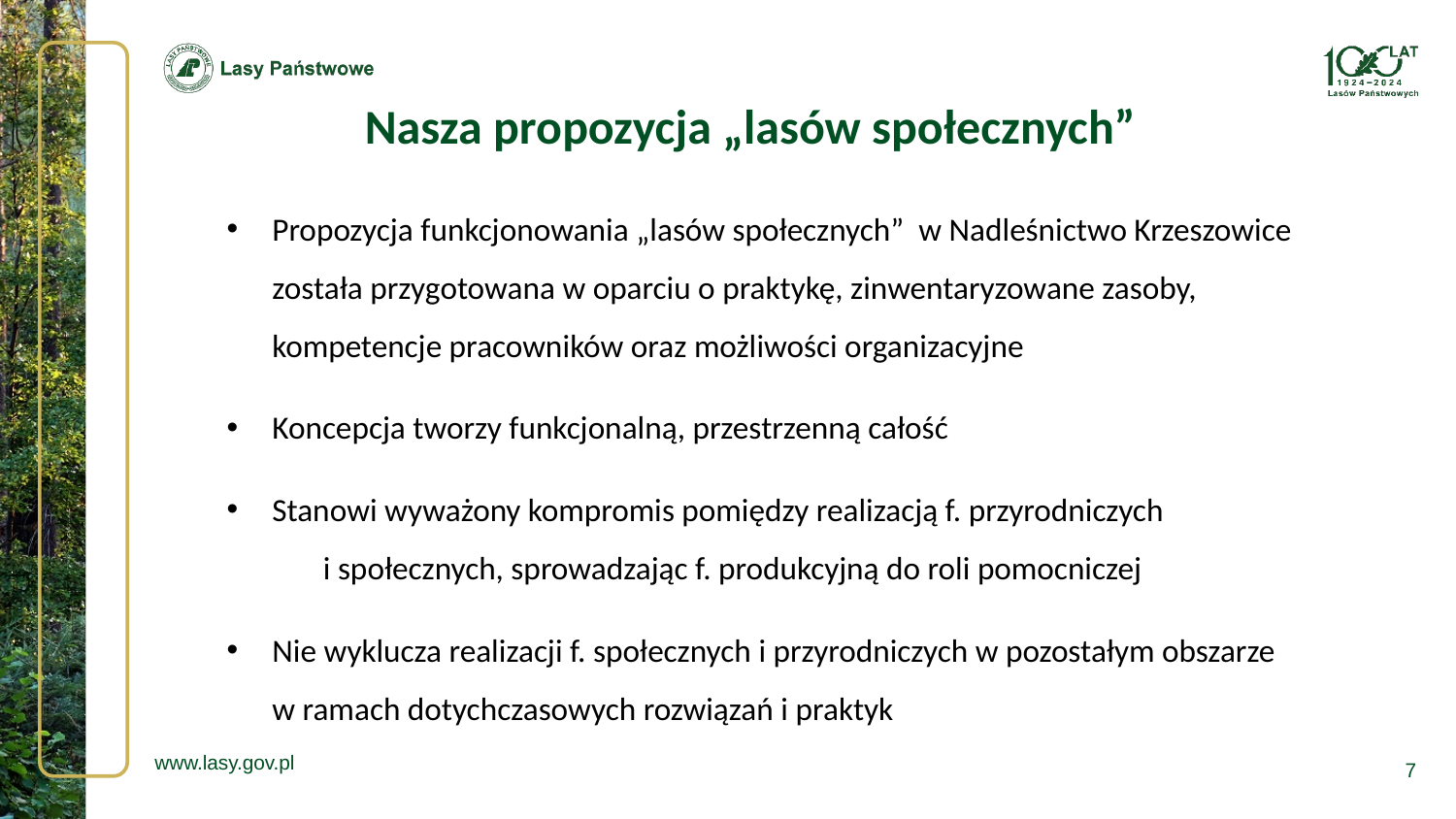

Nasza propozycja „lasów społecznych”
Propozycja funkcjonowania „lasów społecznych”  w Nadleśnictwo Krzeszowice została przygotowana w oparciu o praktykę, zinwentaryzowane zasoby, kompetencje pracowników oraz możliwości organizacyjne
Koncepcja tworzy funkcjonalną, przestrzenną całość
Stanowi wyważony kompromis pomiędzy realizacją f. przyrodniczych                          i społecznych, sprowadzając f. produkcyjną do roli pomocniczej
Nie wyklucza realizacji f. społecznych i przyrodniczych w pozostałym obszarze w ramach dotychczasowych rozwiązań i praktyk